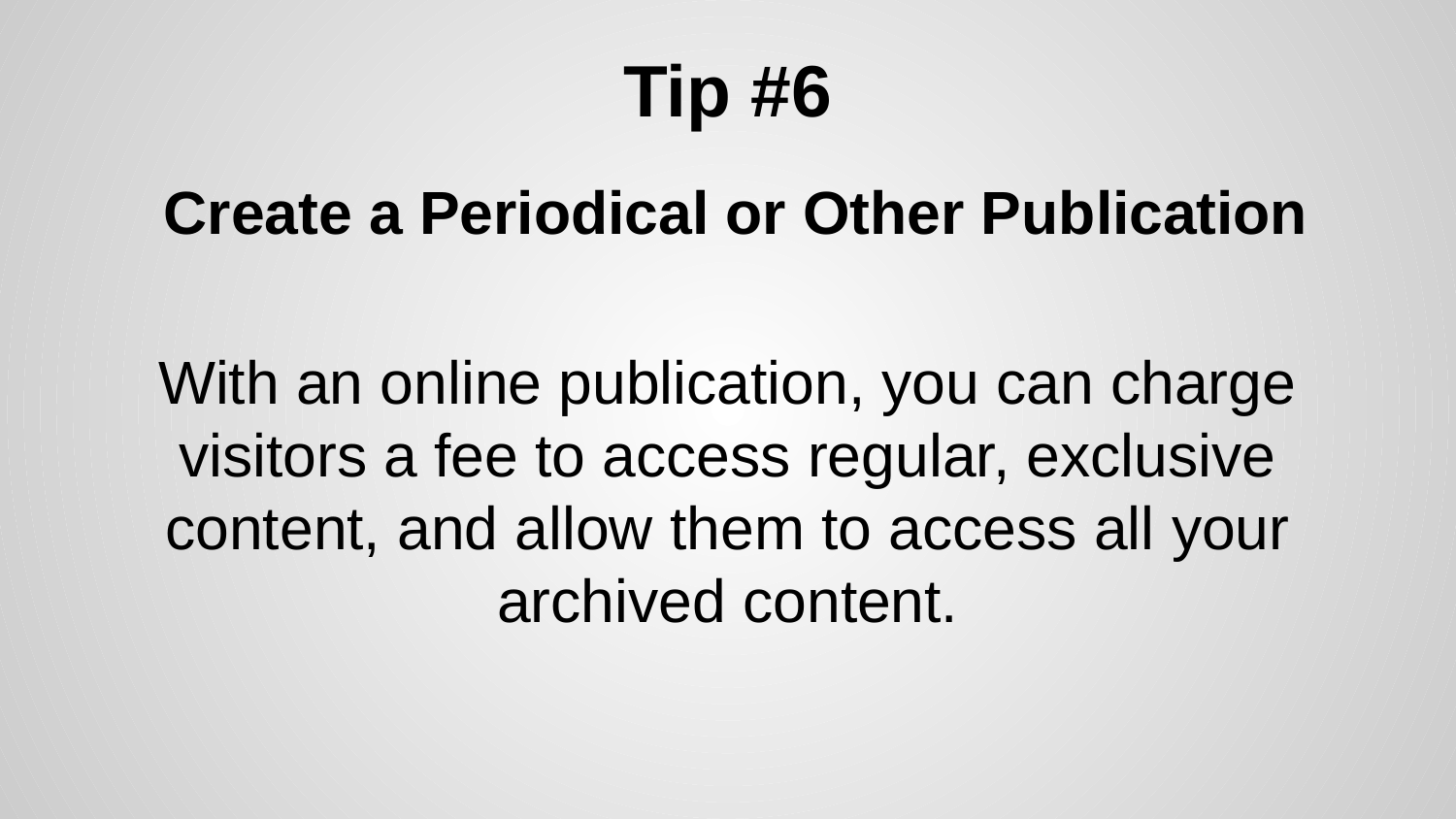

# Tip #6
 Create a Periodical or Other Publication

With an online publication, you can charge visitors a fee to access regular, exclusive content, and allow them to access all your archived content.